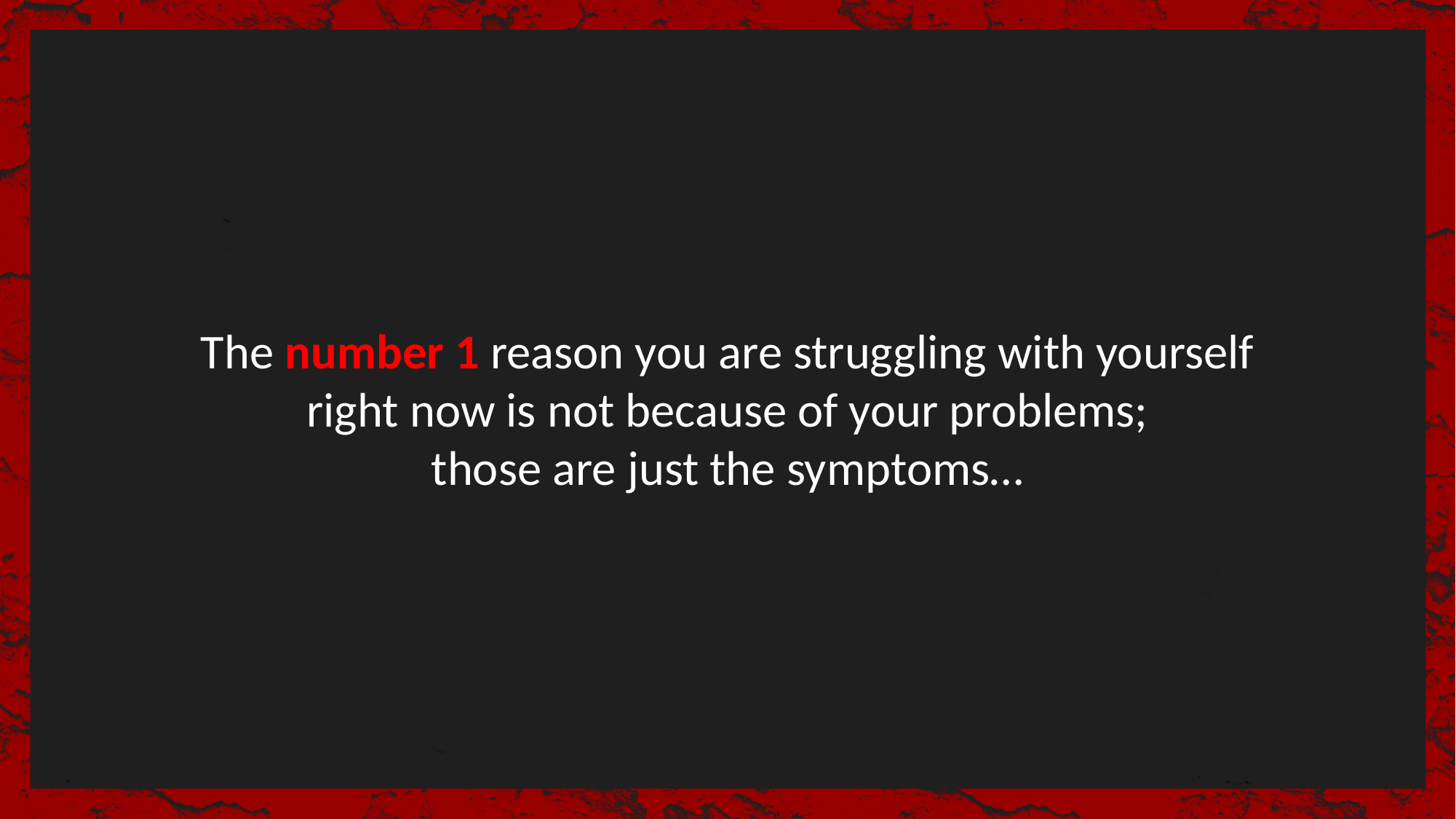

The number 1 reason you are struggling with yourself right now is not because of your problems;
those are just the symptoms…